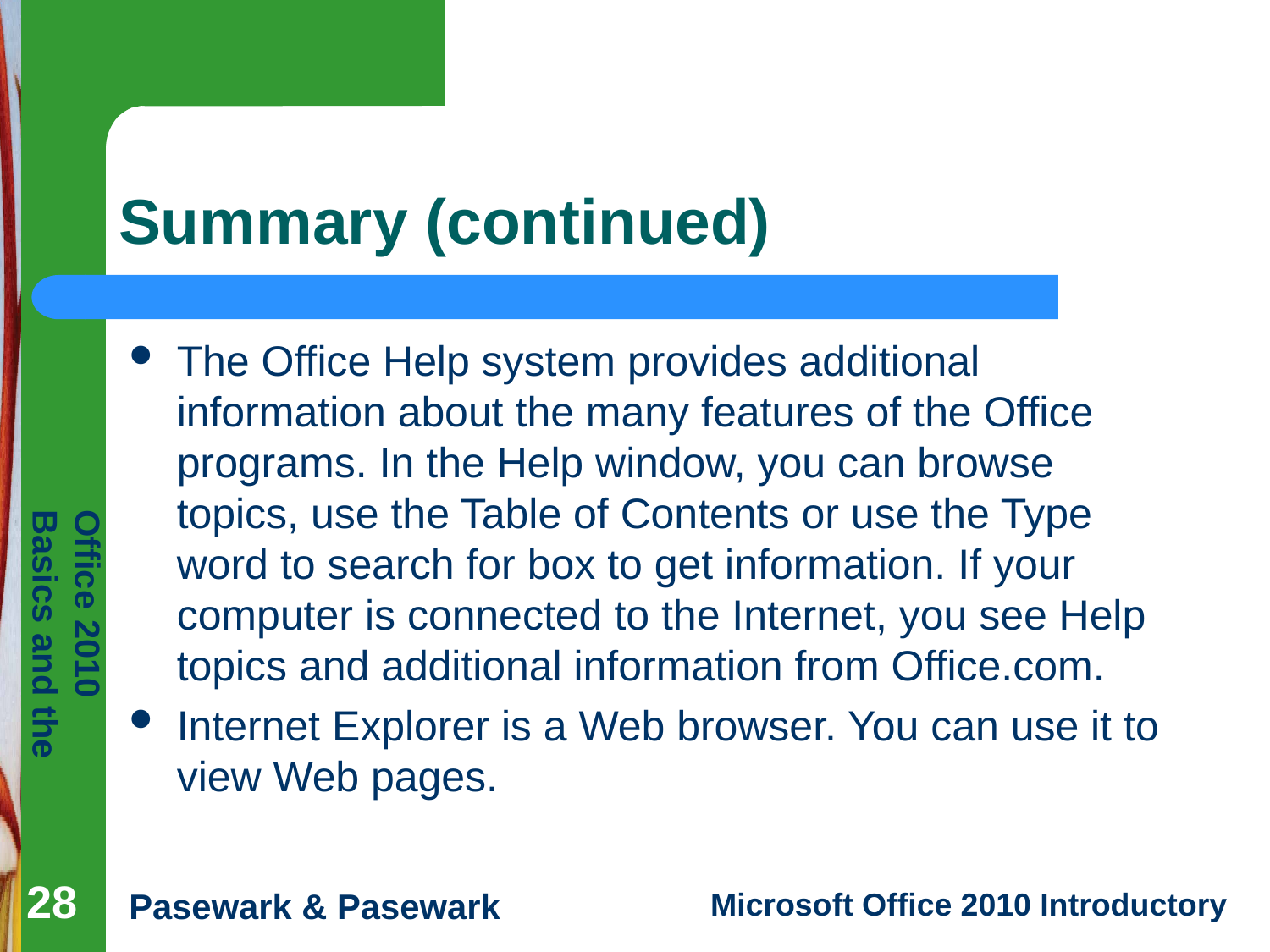

# Summary (continued)
The Office Help system provides additional information about the many features of the Office programs. In the Help window, you can browse topics, use the Table of Contents or use the Type word to search for box to get information. If your computer is connected to the Internet, you see Help topics and additional information from Office.com.
Internet Explorer is a Web browser. You can use it to view Web pages.
28